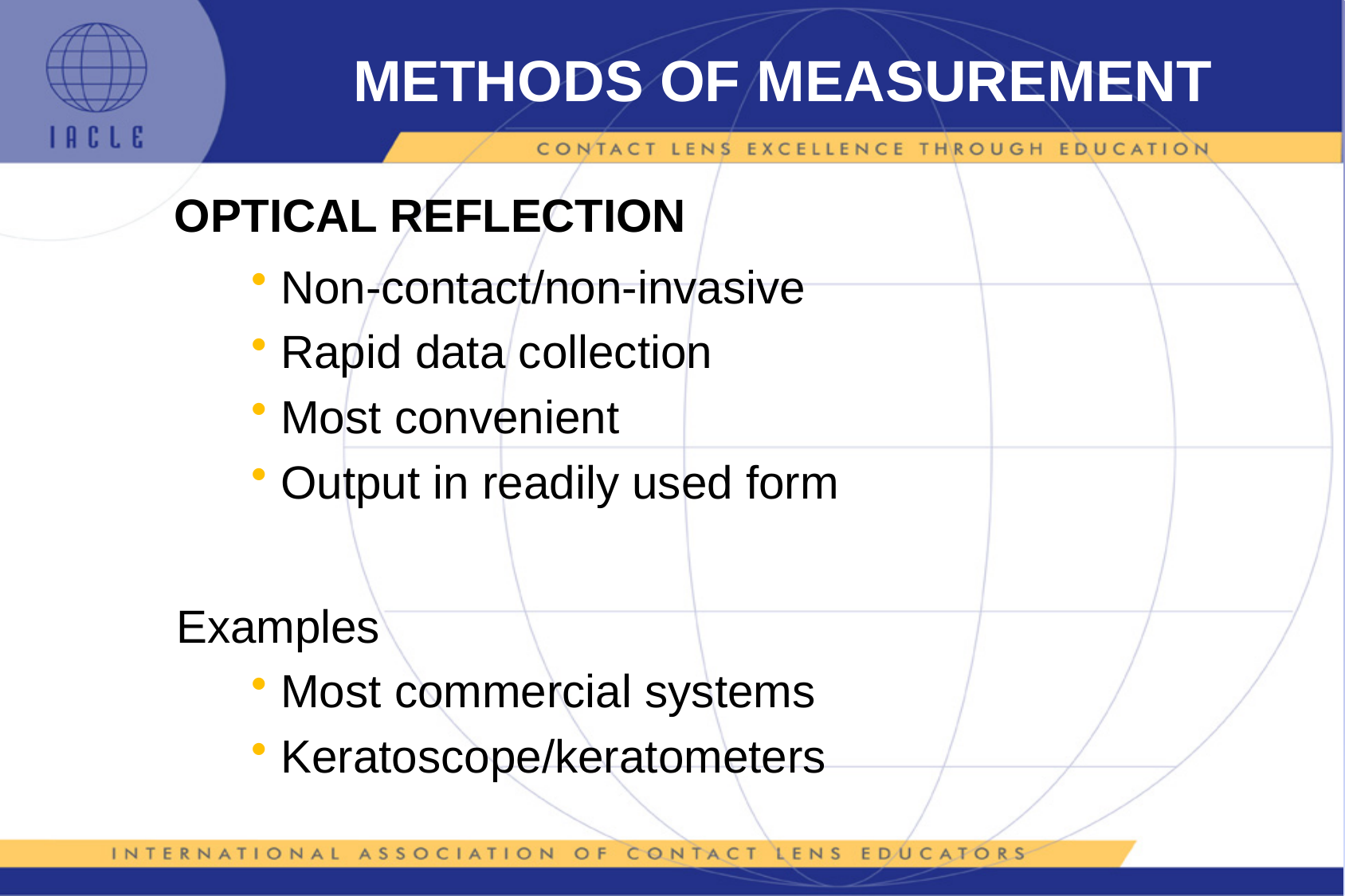

# METHODS OF MEASUREMENT
OPTICAL REFLECTION
Non-contact/non-invasive
Rapid data collection
Most convenient
Output in readily used form

Examples
Most commercial systems
Keratoscope/keratometers